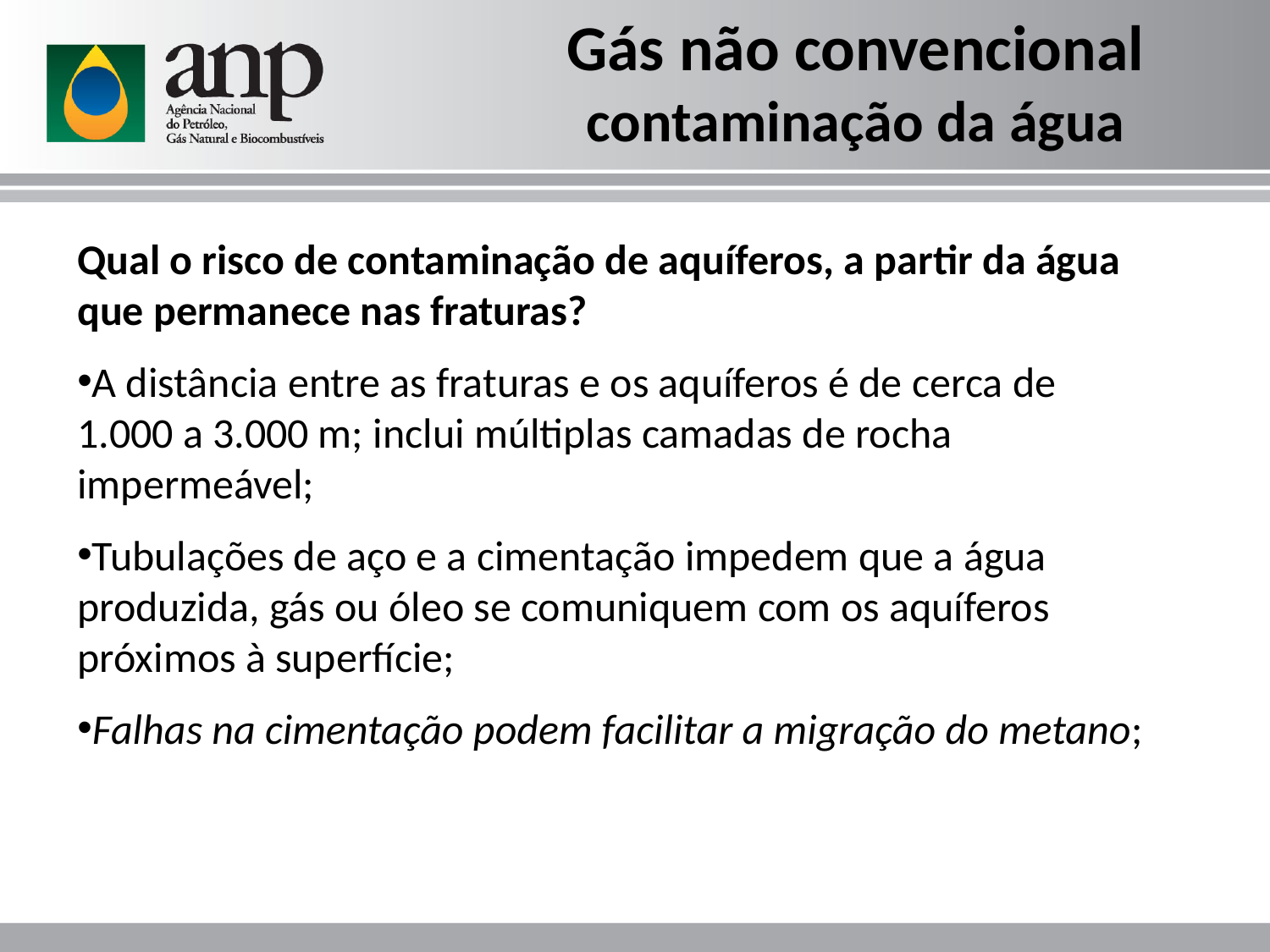

# Gás não convencional contaminação da água
Qual o risco de contaminação de aquíferos, a partir da água que permanece nas fraturas?
A distância entre as fraturas e os aquíferos é de cerca de 1.000 a 3.000 m; inclui múltiplas camadas de rocha impermeável;
Tubulações de aço e a cimentação impedem que a água produzida, gás ou óleo se comuniquem com os aquíferos próximos à superfície;
Falhas na cimentação podem facilitar a migração do metano;